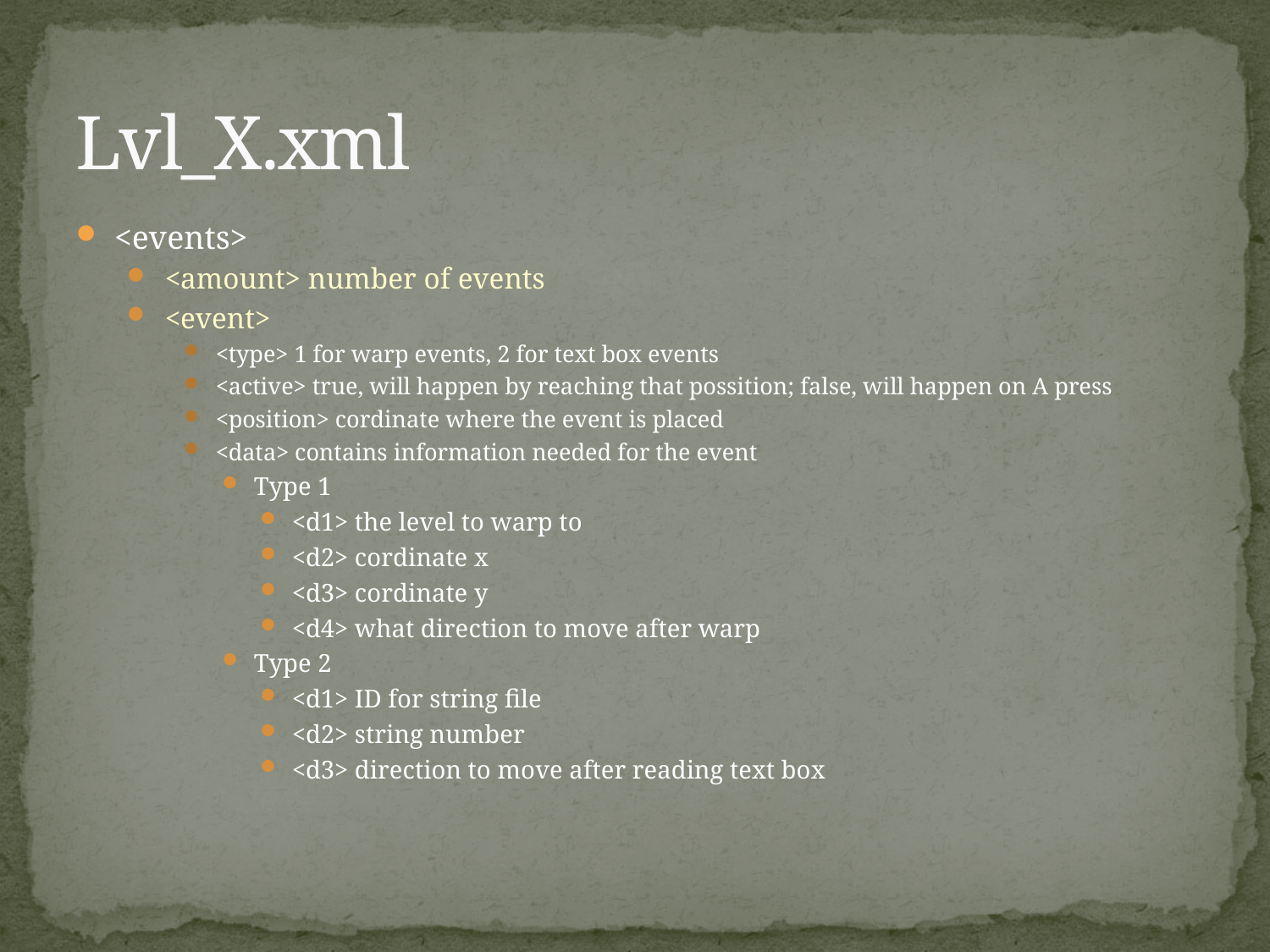

# Lvl_X.xml
<events>
<amount> number of events
<event>
<type> 1 for warp events, 2 for text box events
<active> true, will happen by reaching that possition; false, will happen on A press
<position> cordinate where the event is placed
<data> contains information needed for the event
Type 1
<d1> the level to warp to
<d2> cordinate x
<d3> cordinate y
<d4> what direction to move after warp
Type 2
<d1> ID for string file
<d2> string number
<d3> direction to move after reading text box